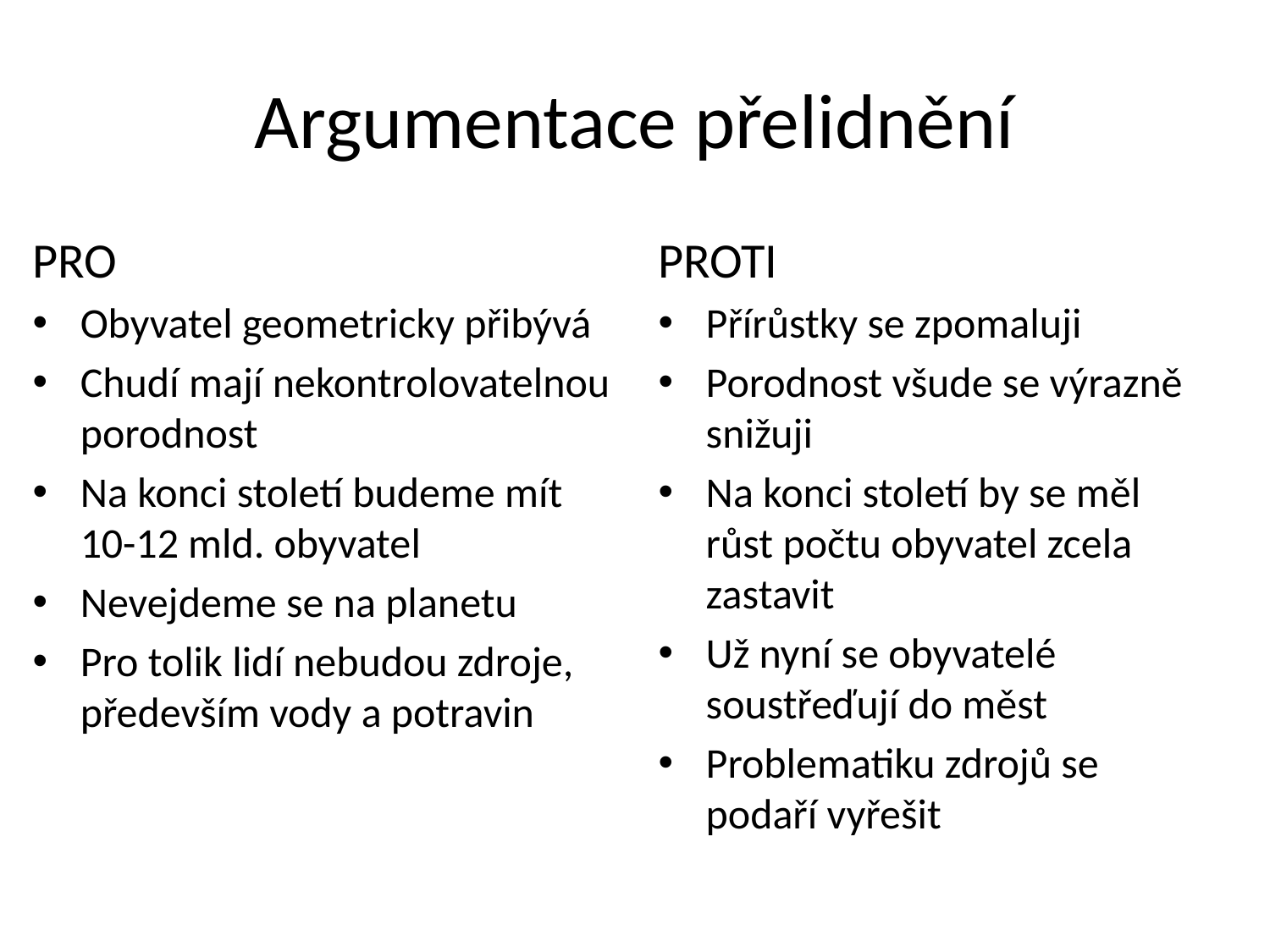

# Argumentace přelidnění
PRO
Obyvatel geometricky přibývá
Chudí mají nekontrolovatelnou porodnost
Na konci století budeme mít 10-12 mld. obyvatel
Nevejdeme se na planetu
Pro tolik lidí nebudou zdroje, především vody a potravin
PROTI
Přírůstky se zpomaluji
Porodnost všude se výrazně snižuji
Na konci století by se měl růst počtu obyvatel zcela zastavit
Už nyní se obyvatelé soustřeďují do měst
Problematiku zdrojů se podaří vyřešit